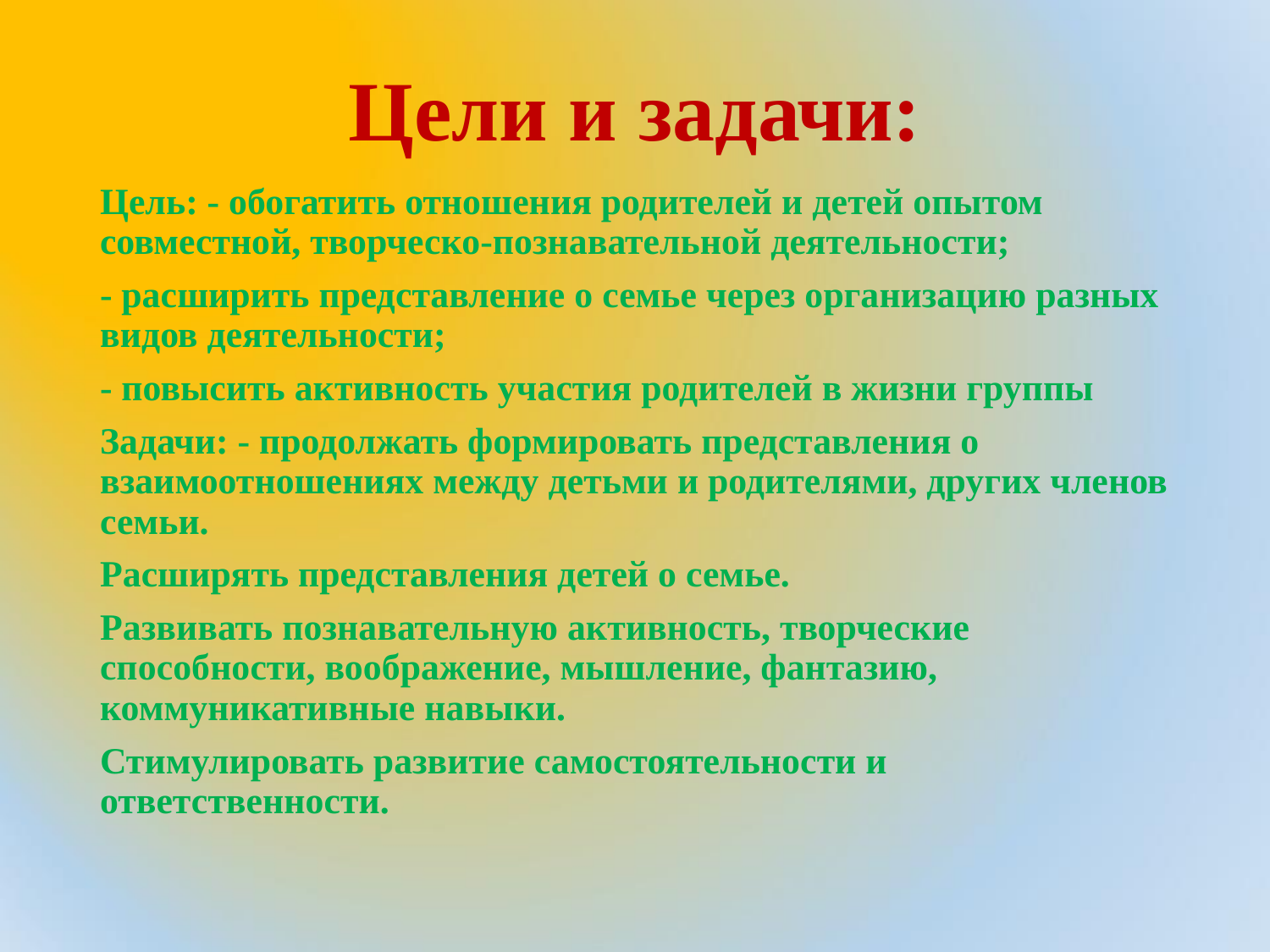

# Цели и задачи:
Цель: - обогатить отношения родителей и детей опытом совместной, творческо-познавательной деятельности;
- расширить представление о семье через организацию разных видов деятельности;
- повысить активность участия родителей в жизни группы
Задачи: - продолжать формировать представления о взаимоотношениях между детьми и родителями, других членов семьи.
Расширять представления детей о семье.
Развивать познавательную активность, творческие способности, воображение, мышление, фантазию, коммуникативные навыки.
Стимулировать развитие самостоятельности и ответственности.